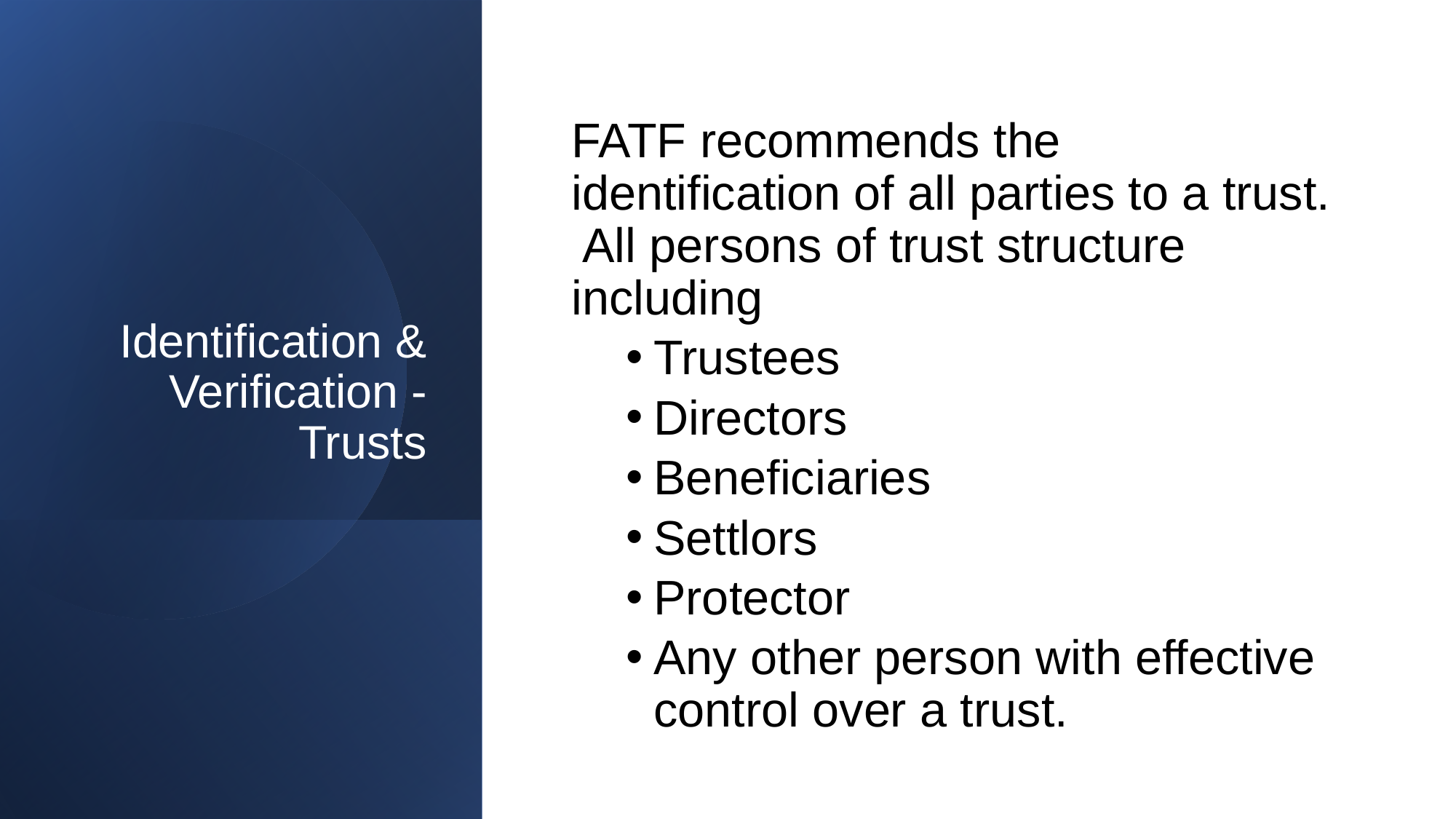

# Identification & Verification - Trusts
FATF recommends the identification of all parties to a trust.  All persons of trust structure including
Trustees
Directors
Beneficiaries
Settlors
Protector
Any other person with effective control over a trust.